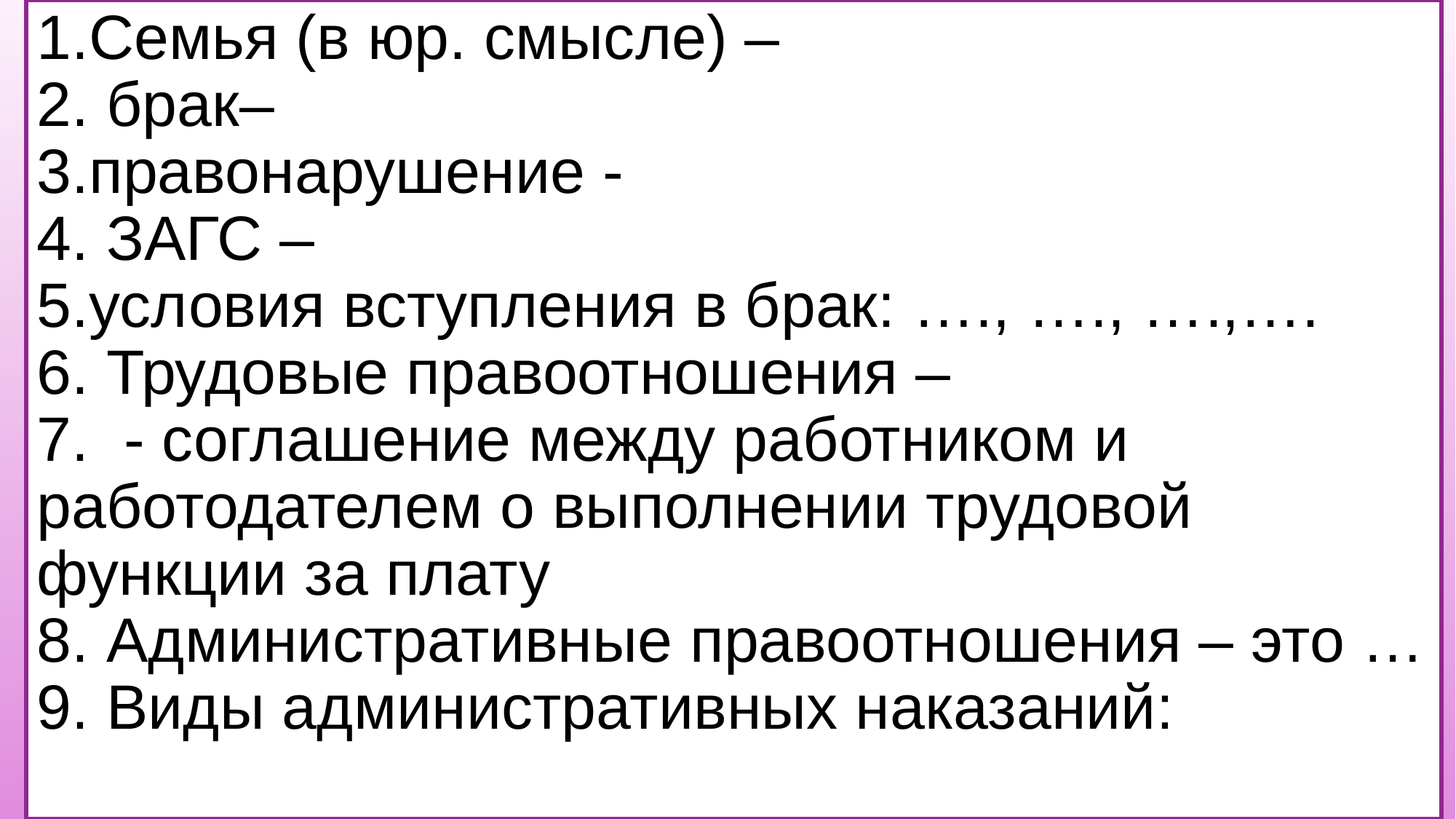

# 1.Семья (в юр. смысле) – 2. брак– 3.правонарушение - 4. ЗАГС – 5.условия вступления в брак: …., …., ….,…. 6. Трудовые правоотношения – 7.  - соглашение между работником и работодателем о выполнении трудовой функции за плату 8. Административные правоотношения – это … 9. Виды административных наказаний: